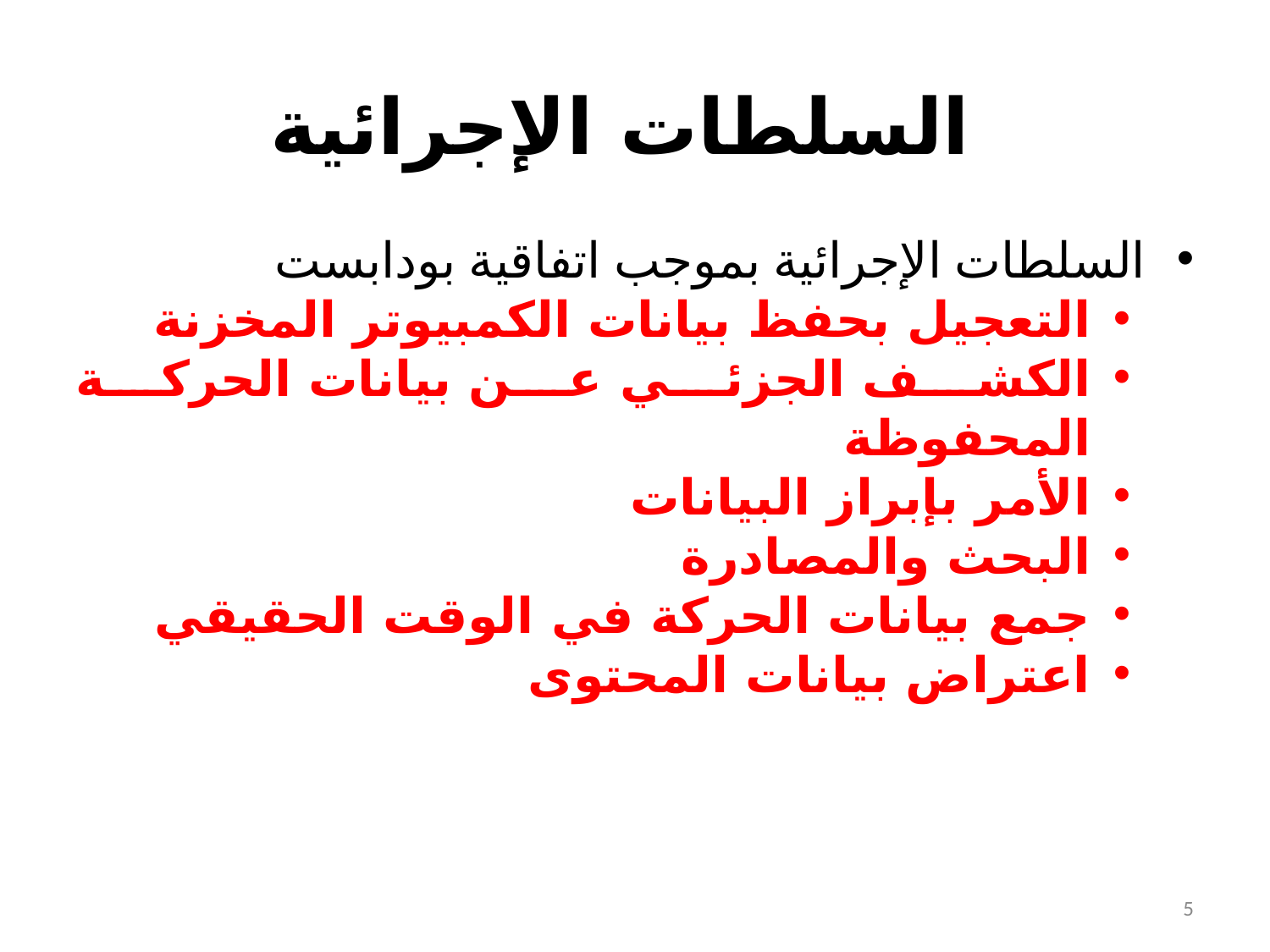

# السلطات الإجرائية
السلطات الإجرائية بموجب اتفاقية بودابست
التعجيل بحفظ بيانات الكمبيوتر المخزنة
الكشف الجزئي عن بيانات الحركة المحفوظة
الأمر بإبراز البيانات
البحث والمصادرة
جمع بيانات الحركة في الوقت الحقيقي
اعتراض بيانات المحتوى
5